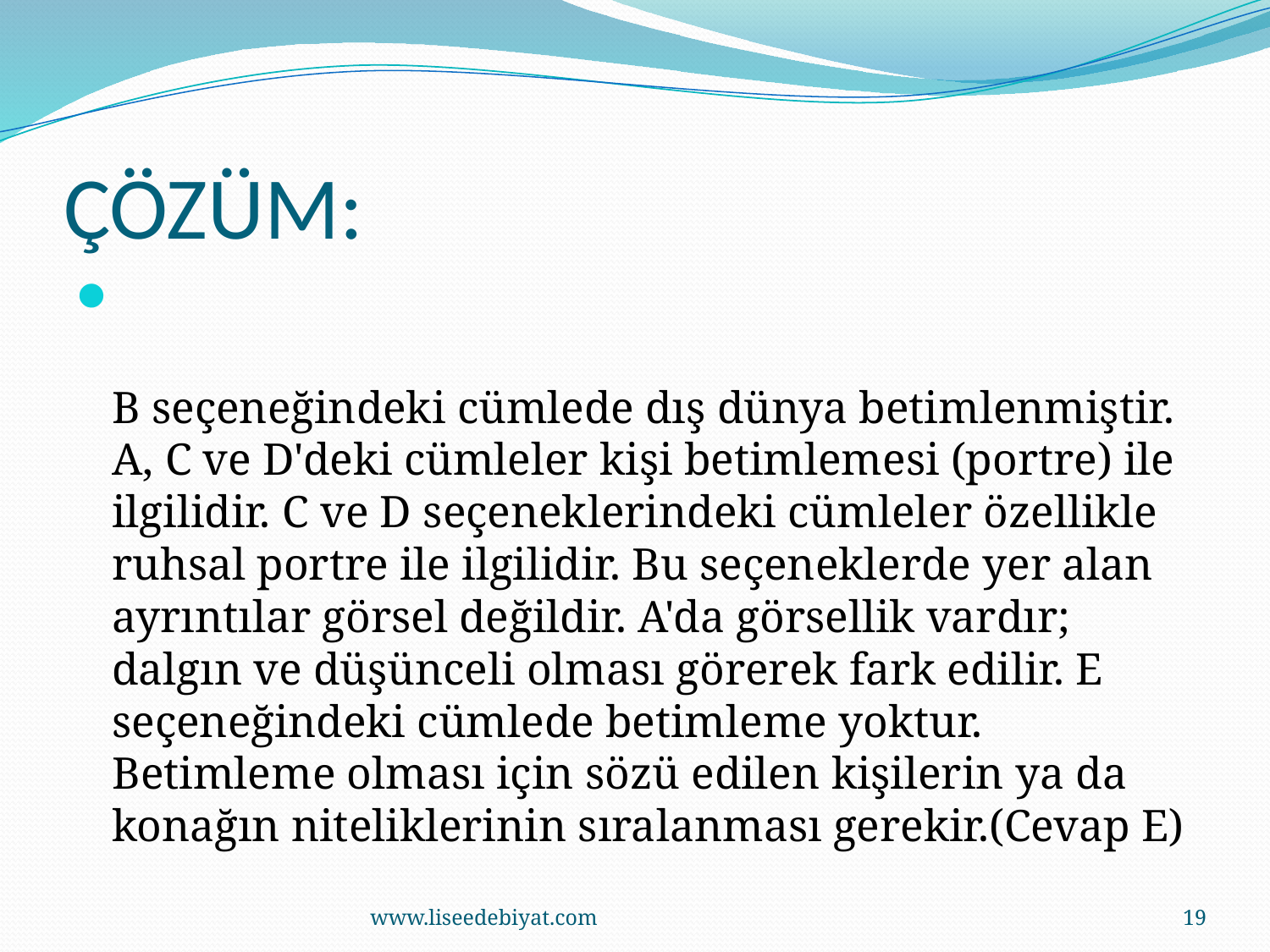

# ÇÖZÜM:
B seçeneğindeki cümlede dış dünya betimlenmiştir. A, C ve D'deki cümleler kişi betimlemesi (portre) ile ilgilidir. C ve D seçeneklerindeki cümleler özellikle ruhsal portre ile ilgilidir. Bu seçeneklerde yer alan ayrıntılar görsel değildir. A'da görsellik vardır; dalgın ve düşünceli olması görerek fark edilir. E seçeneğindeki cümlede betimleme yoktur. Betimleme olması için sözü edilen kişilerin ya da konağın niteliklerinin sıra­lanması gerekir.(Cevap E)
www.liseedebiyat.com
19